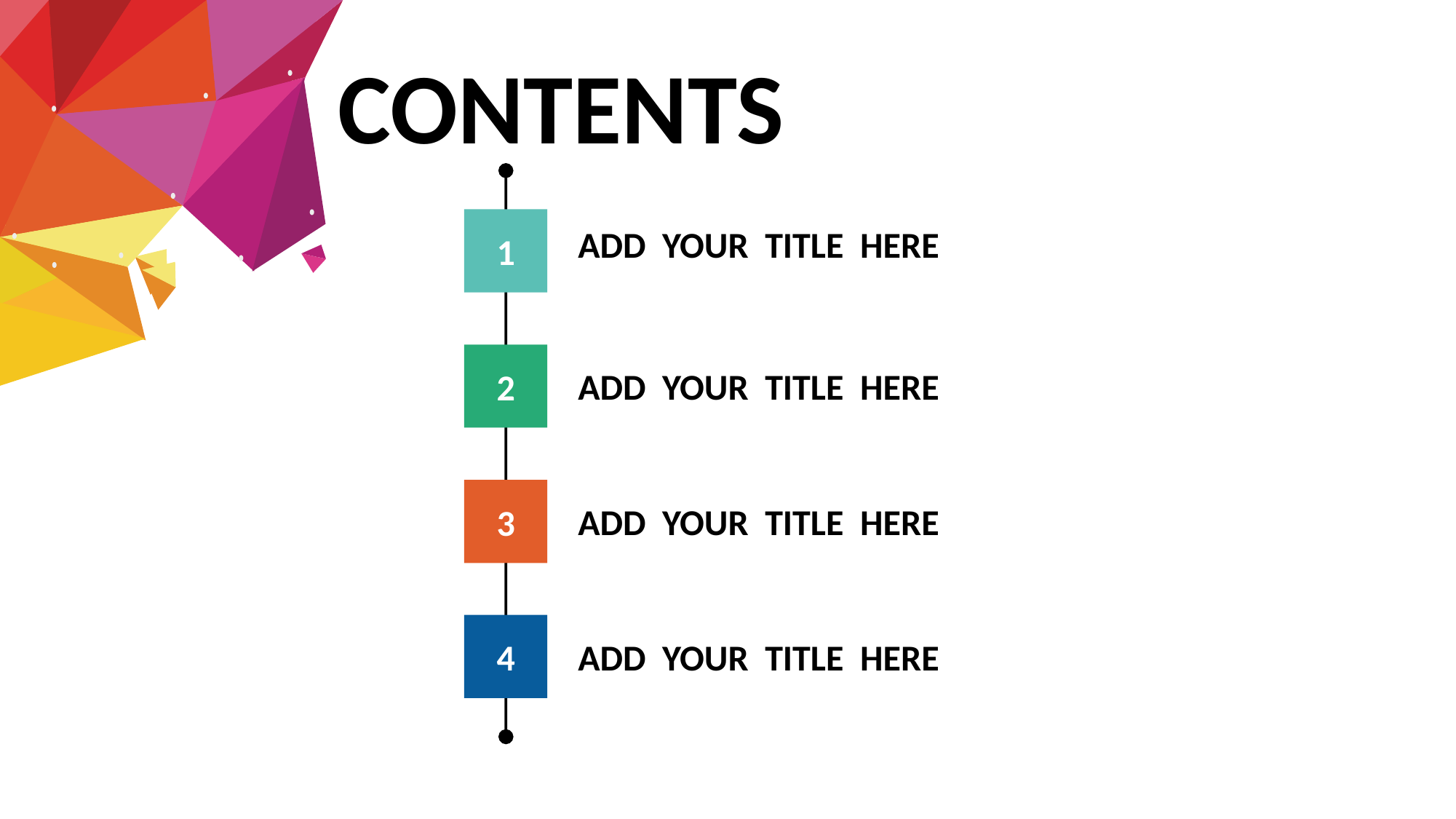

CONTENTS

1
ADD  YOUR  TITLE  HERE
2
ADD  YOUR  TITLE  HERE
3
ADD  YOUR  TITLE  HERE
4
ADD  YOUR  TITLE  HERE